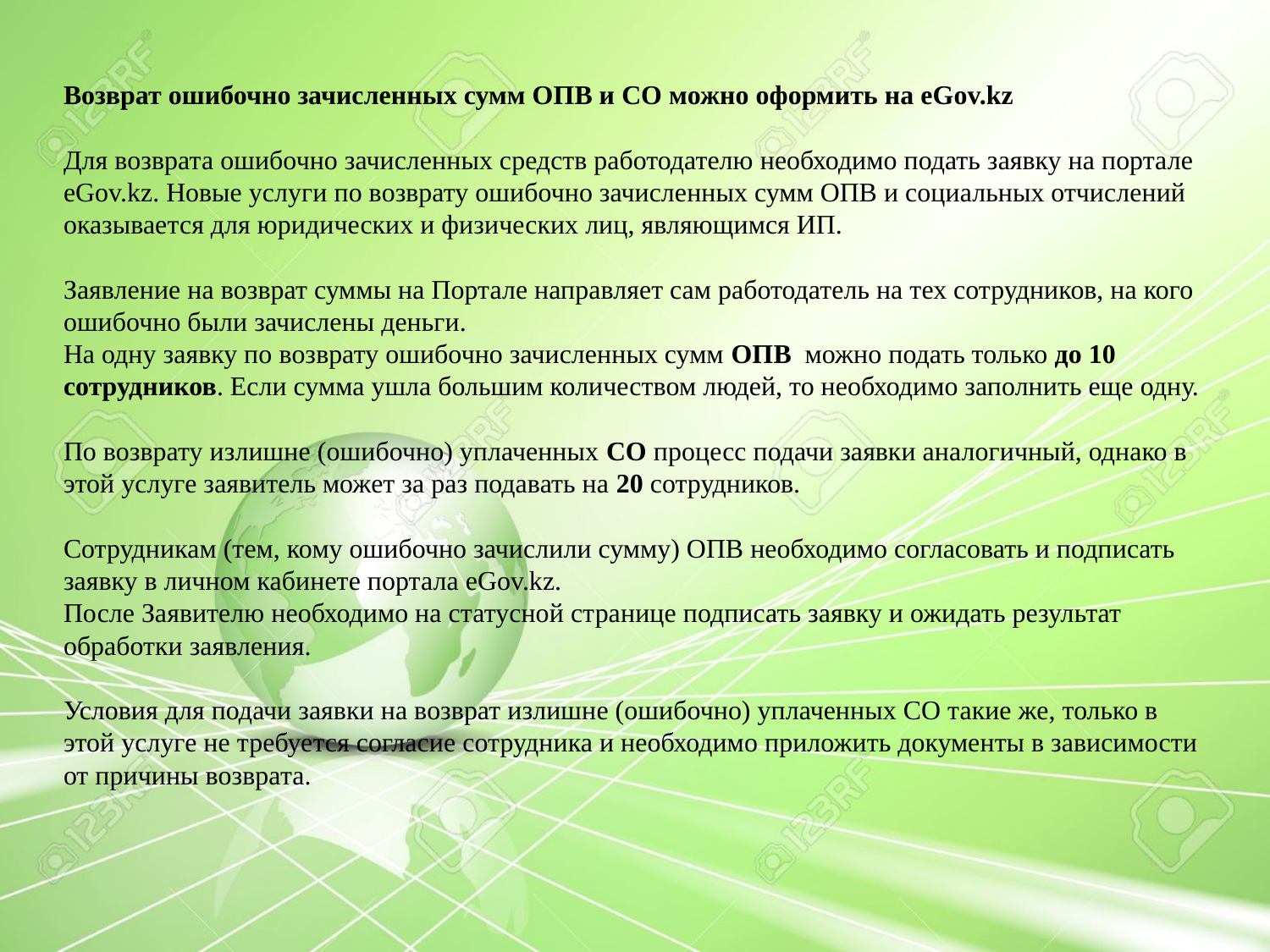

Возврат ошибочно зачисленных сумм ОПВ и СО можно оформить на eGov.kz

Для возврата ошибочно зачисленных средств работодателю необходимо подать заявку на портале eGov.kz. Новые услуги по возврату ошибочно зачисленных сумм ОПВ и социальных отчислений оказывается для юридических и физических лиц, являющимся ИП.

Заявление на возврат суммы на Портале направляет сам работодатель на тех сотрудников, на кого ошибочно были зачислены деньги.
На одну заявку по возврату ошибочно зачисленных сумм ОПВ  можно подать только до 10 сотрудников. Если сумма ушла большим количеством людей, то необходимо заполнить еще одну.

По возврату излишне (ошибочно) уплаченных СО процесс подачи заявки аналогичный, однако в этой услуге заявитель может за раз подавать на 20 сотрудников.

Сотрудникам (тем, кому ошибочно зачислили сумму) ОПВ необходимо согласовать и подписать заявку в личном кабинете портала eGov.kz.
После Заявителю необходимо на статусной странице подписать заявку и ожидать результат обработки заявления.

Условия для подачи заявки на возврат излишне (ошибочно) уплаченных СО такие же, только в этой услуге не требуется согласие сотрудника и необходимо приложить документы в зависимости от причины возврата.